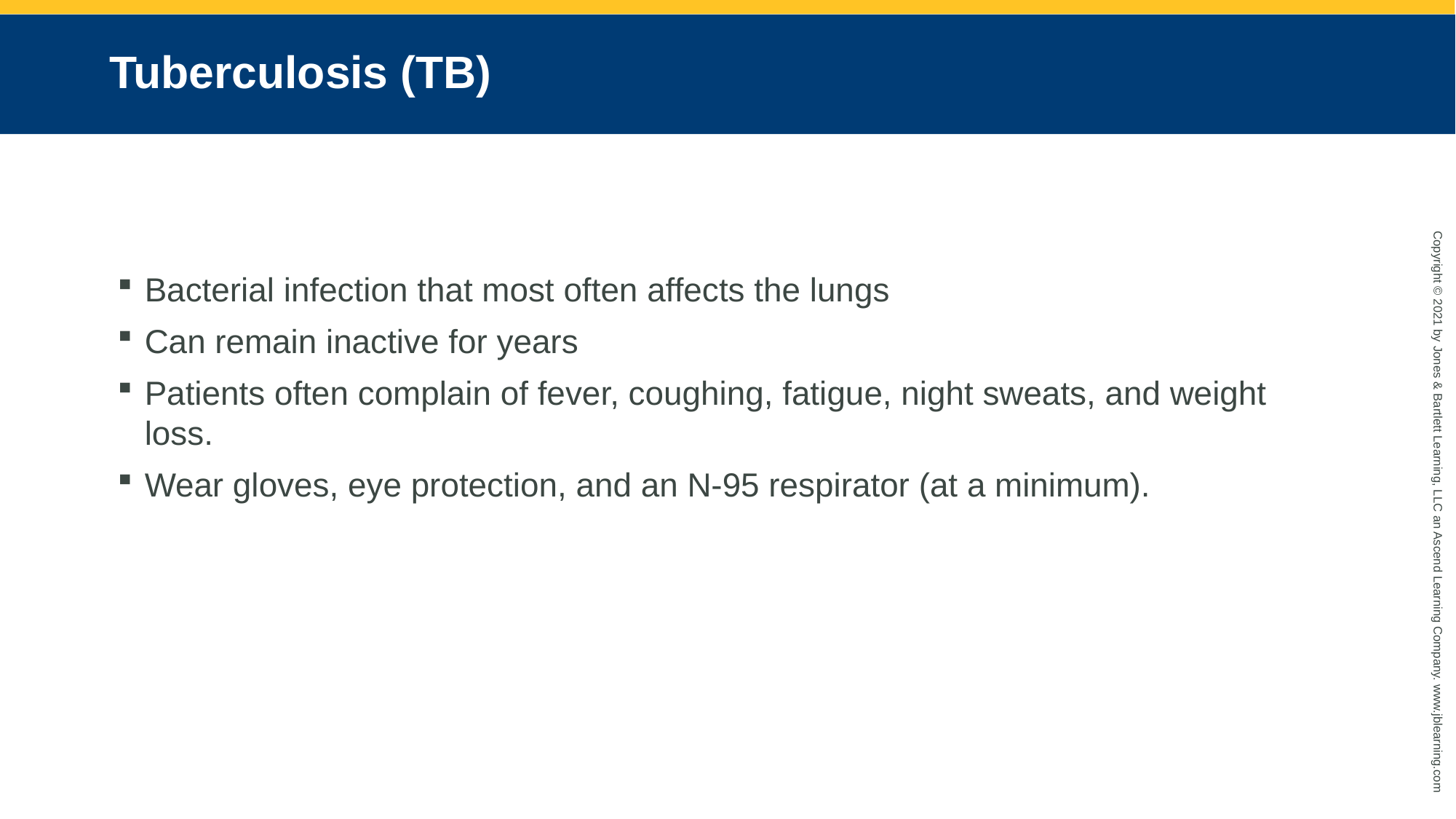

# Tuberculosis (TB)
Bacterial infection that most often affects the lungs
Can remain inactive for years
Patients often complain of fever, coughing, fatigue, night sweats, and weight loss.
Wear gloves, eye protection, and an N-95 respirator (at a minimum).